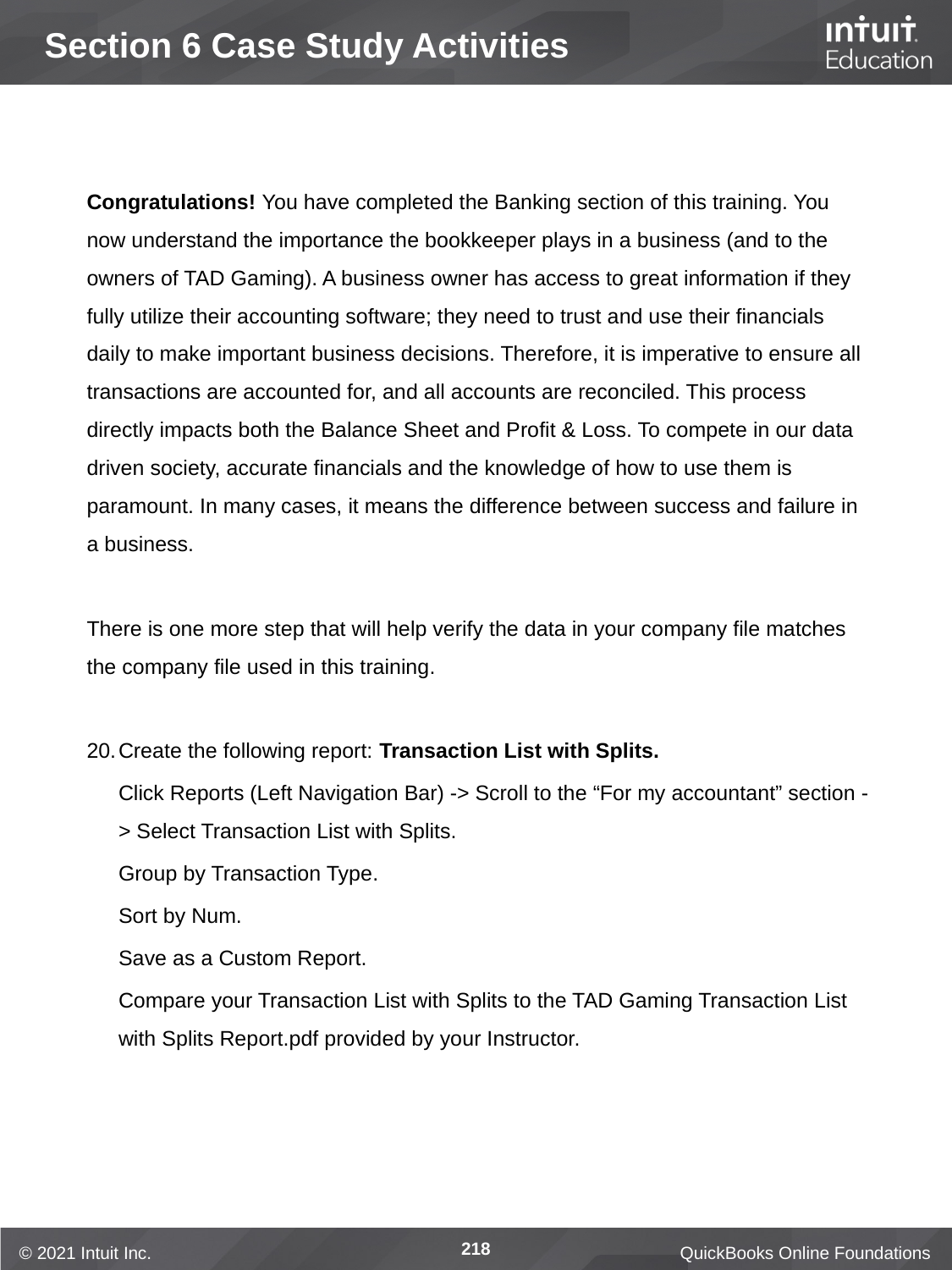

# Section 6 Case Study Activities
Congratulations! You have completed the Banking section of this training. You now understand the importance the bookkeeper plays in a business (and to the owners of TAD Gaming). A business owner has access to great information if they fully utilize their accounting software; they need to trust and use their financials daily to make important business decisions. Therefore, it is imperative to ensure all transactions are accounted for, and all accounts are reconciled. This process directly impacts both the Balance Sheet and Profit & Loss. To compete in our data driven society, accurate financials and the knowledge of how to use them is paramount. In many cases, it means the difference between success and failure in a business.

There is one more step that will help verify the data in your company file matches the company file used in this training.

Create the following report: Transaction List with Splits.
Click Reports (Left Navigation Bar) -> Scroll to the “For my accountant” section -> Select Transaction List with Splits.
Group by Transaction Type.
Sort by Num.
Save as a Custom Report.
Compare your Transaction List with Splits to the TAD Gaming Transaction List with Splits Report.pdf provided by your Instructor.

218